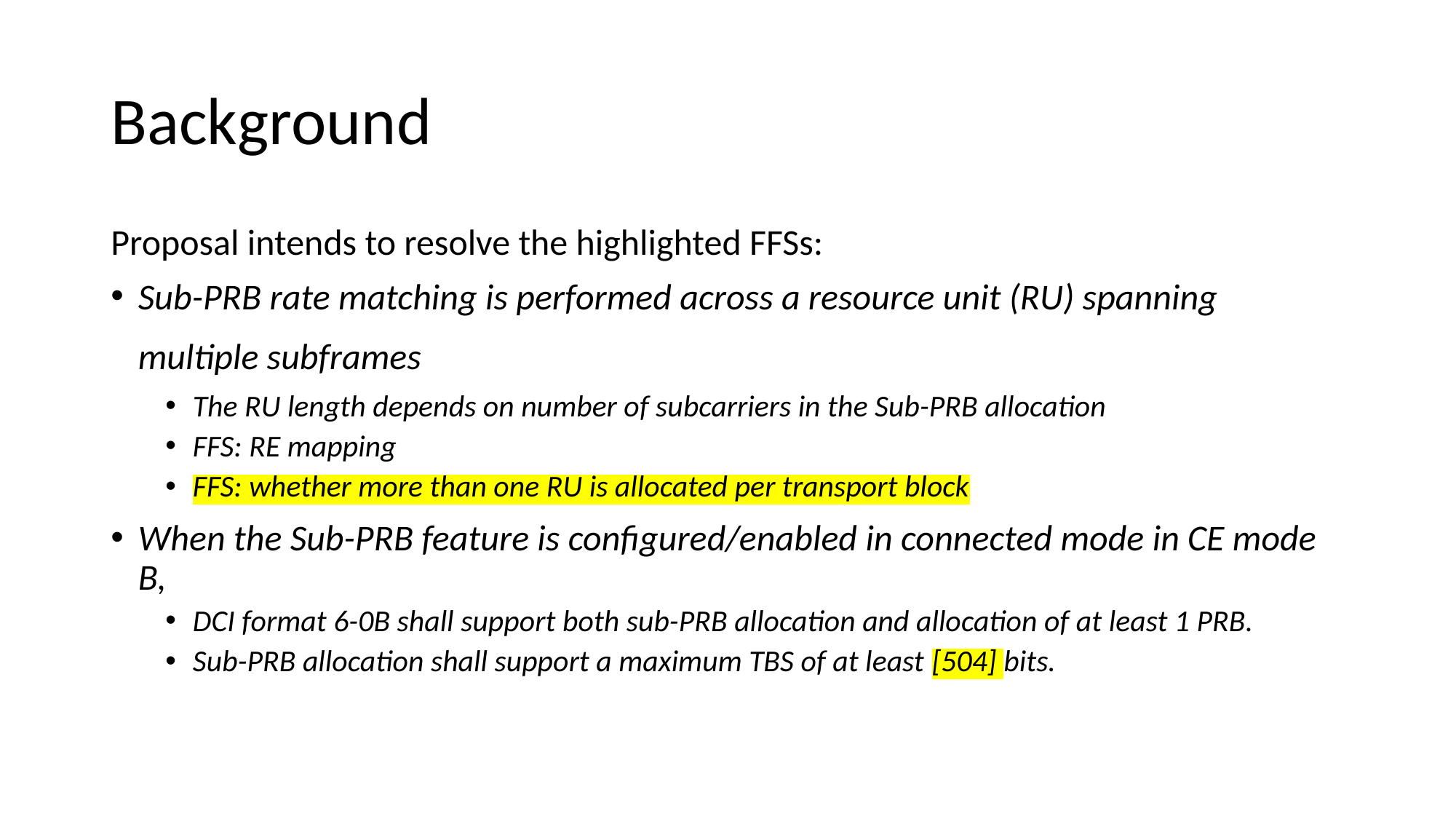

# Background
Proposal intends to resolve the highlighted FFSs:
Sub-PRB rate matching is performed across a resource unit (RU) spanning multiple subframes
The RU length depends on number of subcarriers in the Sub-PRB allocation
FFS: RE mapping
FFS: whether more than one RU is allocated per transport block
When the Sub-PRB feature is configured/enabled in connected mode in CE mode B,
DCI format 6-0B shall support both sub-PRB allocation and allocation of at least 1 PRB.
Sub-PRB allocation shall support a maximum TBS of at least [504] bits.